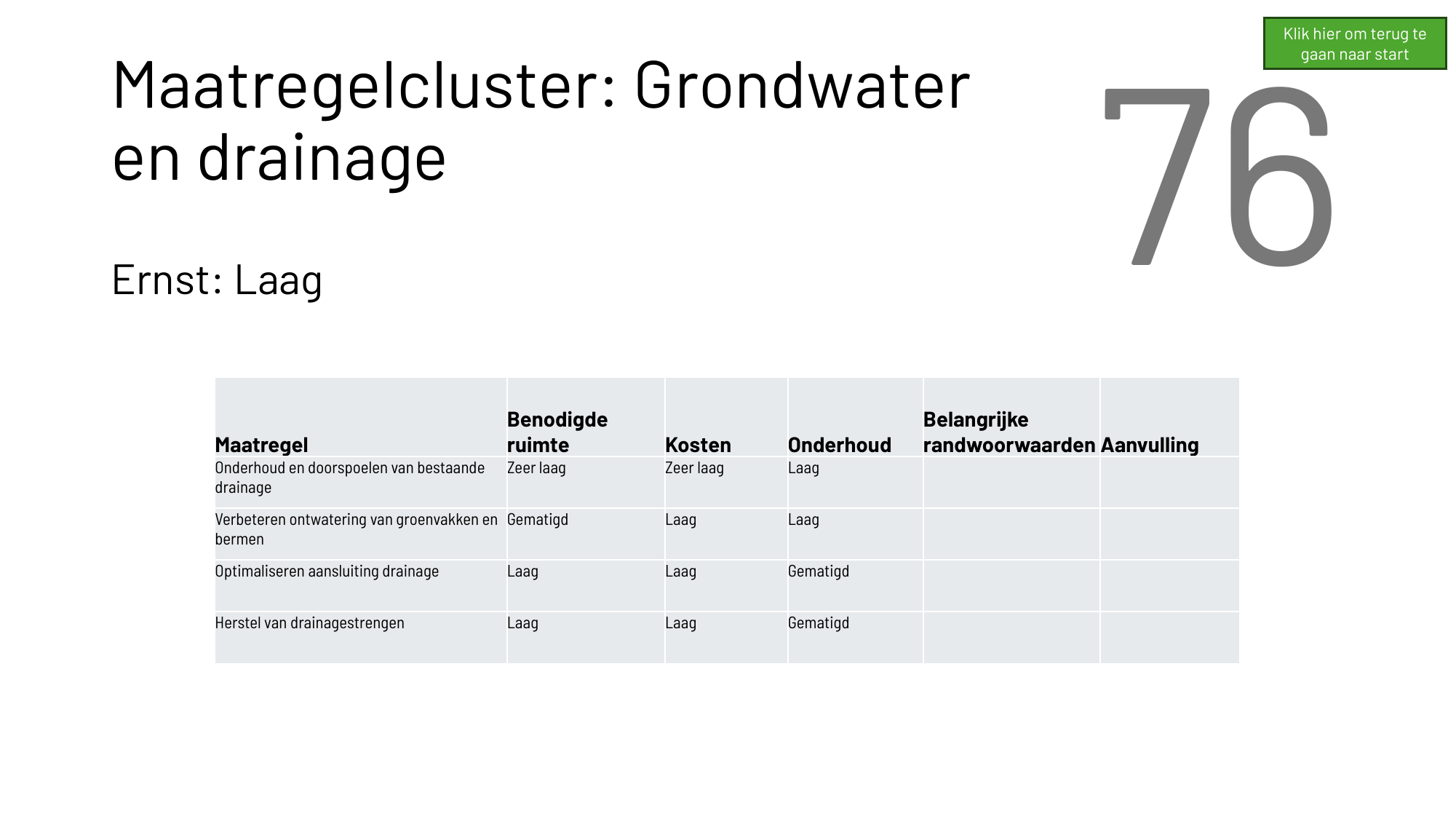

Klik hier om terug te gaan naar start
# Maatregelcluster: Grondwater en drainage
76
Ernst: Laag
| Maatregel | Benodigde ruimte | Kosten | Onderhoud | Belangrijke randwoorwaarden | Aanvulling |
| --- | --- | --- | --- | --- | --- |
| Onderhoud en doorspoelen van bestaande drainage | Zeer laag | Zeer laag | Laag |  |  |
| Verbeteren ontwatering van groenvakken en bermen | Gematigd | Laag | Laag |  |  |
| Optimaliseren aansluiting drainage | Laag | Laag | Gematigd |  |  |
| Herstel van drainagestrengen | Laag | Laag | Gematigd |  |  |